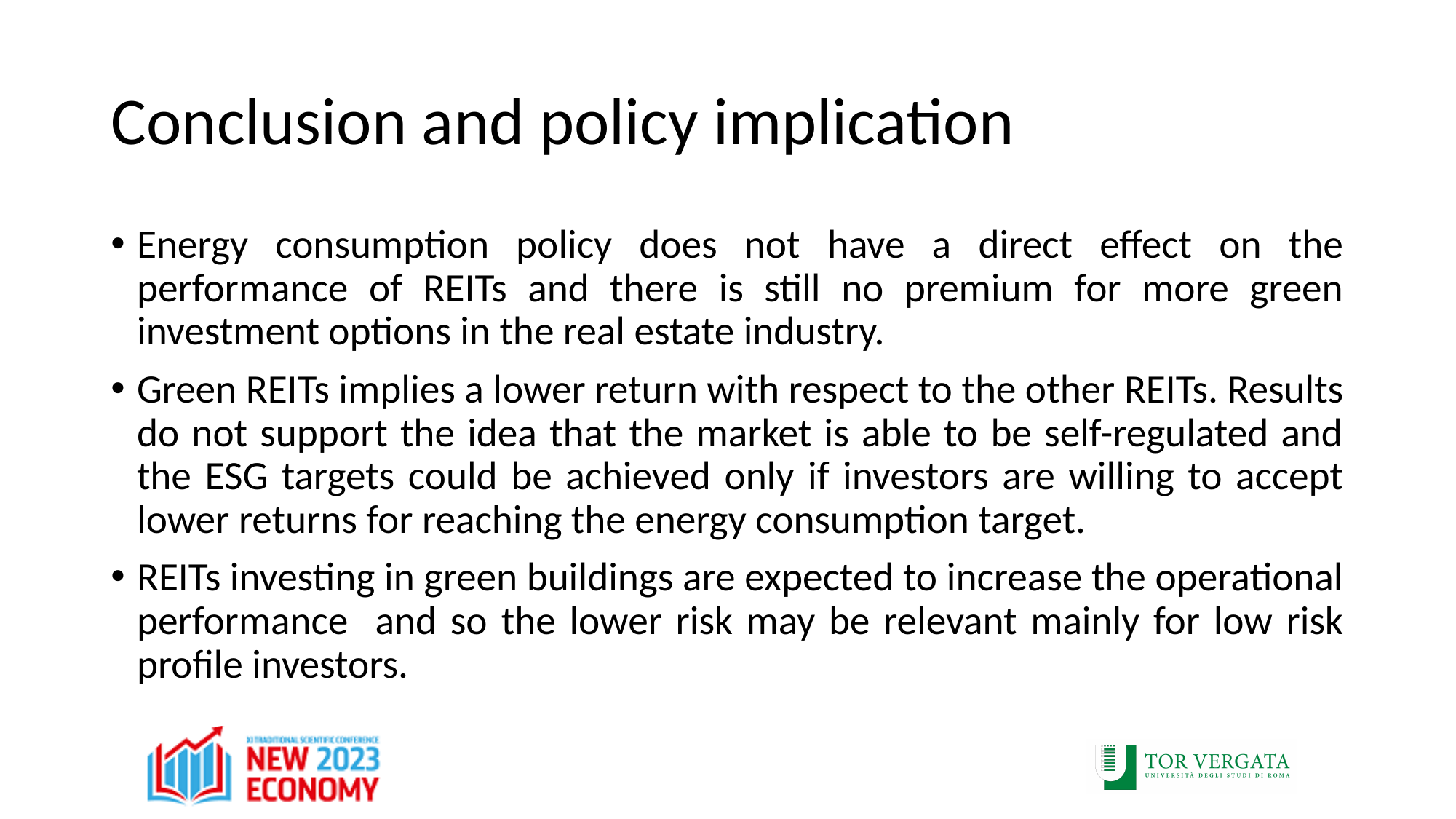

# Conclusion and policy implication
Energy consumption policy does not have a direct effect on the performance of REITs and there is still no premium for more green investment options in the real estate industry.
Green REITs implies a lower return with respect to the other REITs. Results do not support the idea that the market is able to be self-regulated and the ESG targets could be achieved only if investors are willing to accept lower returns for reaching the energy consumption target.
REITs investing in green buildings are expected to increase the operational performance  and so the lower risk may be relevant mainly for low risk profile investors.